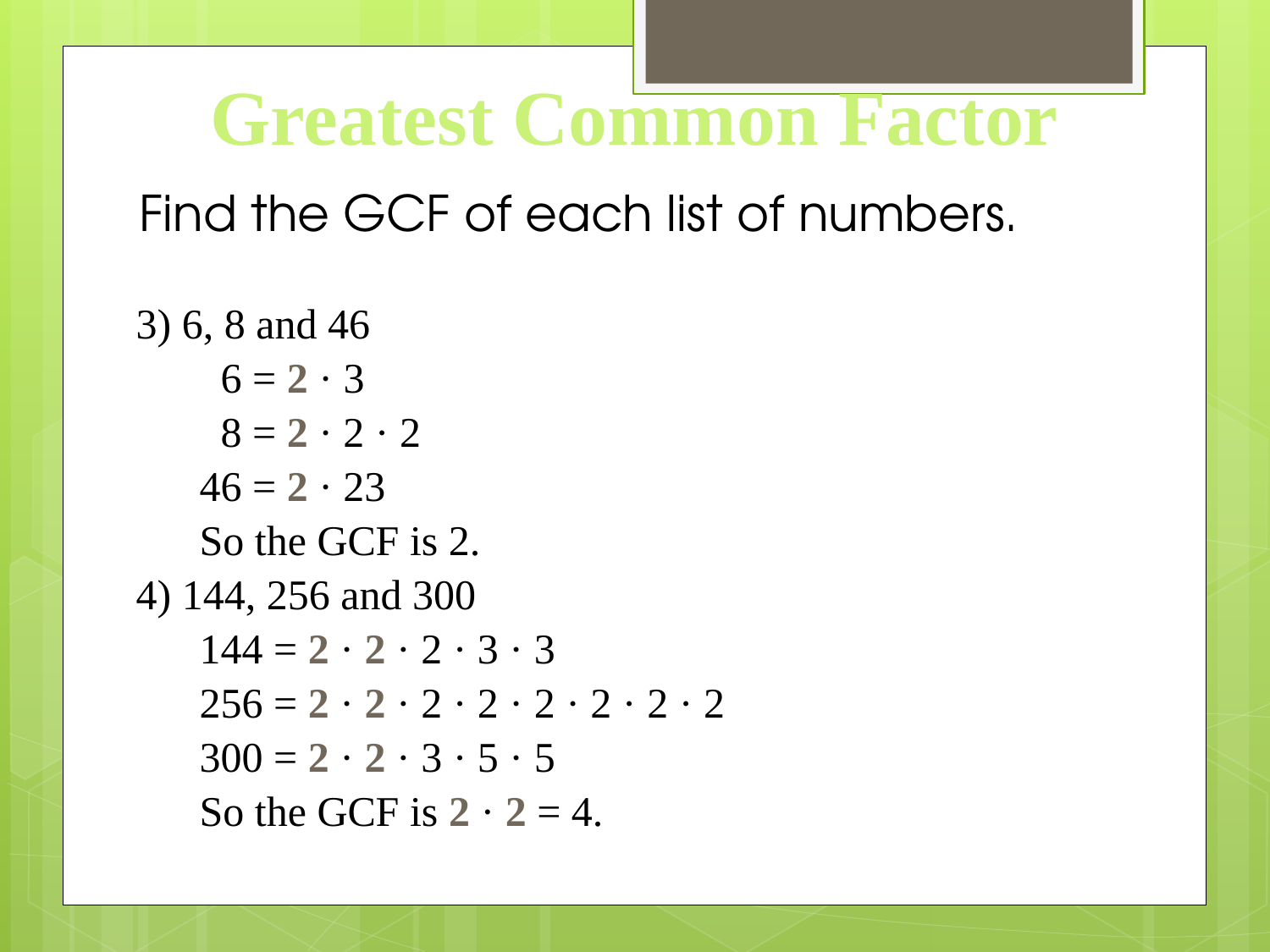

Greatest Common Factor
Find the GCF of each list of numbers.
3) 6, 8 and 46
  6 = 2 · 3
  8 = 2 · 2 · 2
46 = 2 · 23
So the GCF is 2.
4) 144, 256 and 300
144 = 2 · 2 · 2 · 3 · 3
256 = 2 · 2 · 2 · 2 · 2 · 2 · 2 · 2
300 = 2 · 2 · 3 · 5 · 5
So the GCF is 2 · 2 = 4.